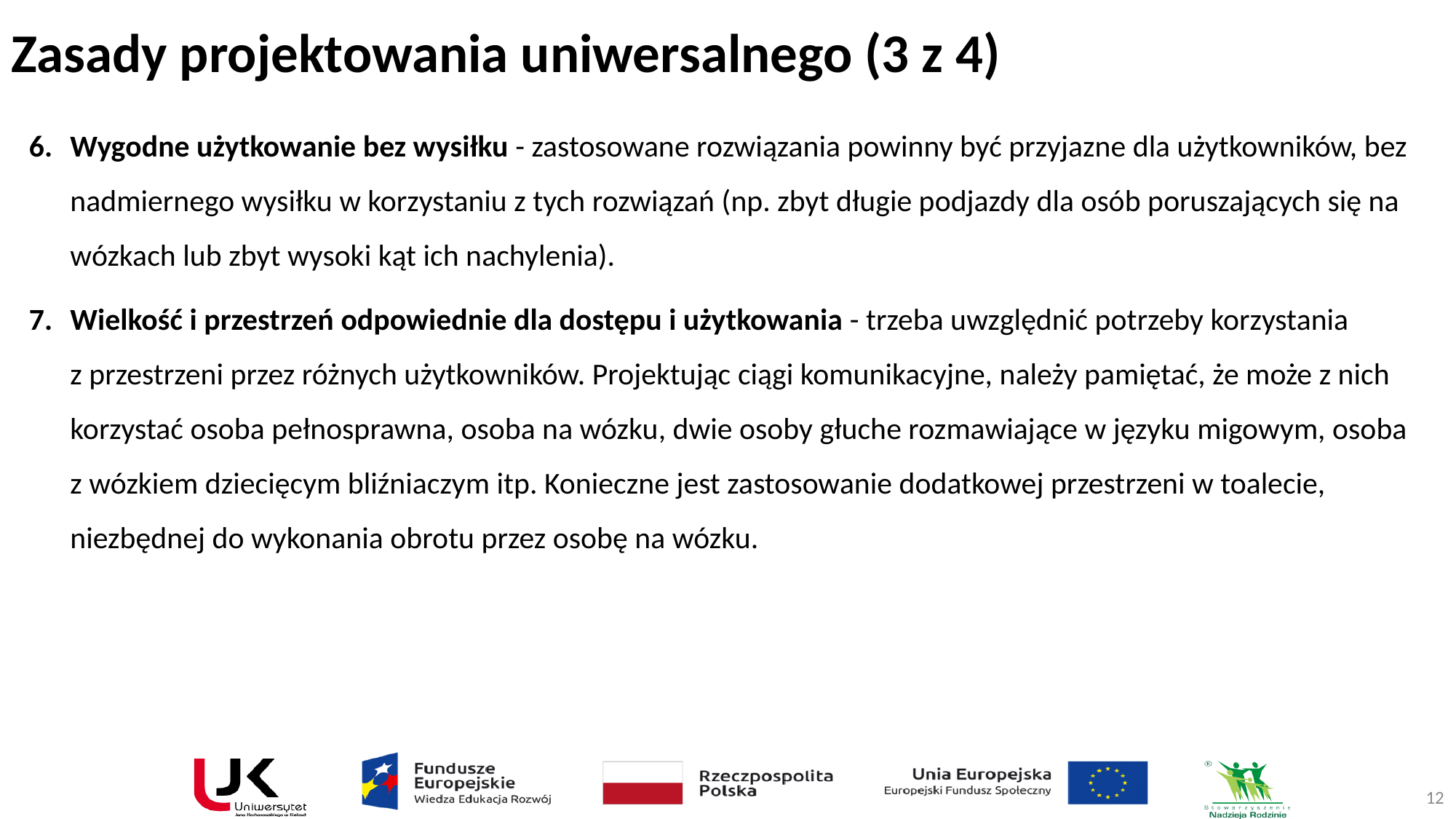

# Zasady projektowania uniwersalnego (3 z 4)
Wygodne użytkowanie bez wysiłku - zastosowane rozwiązania powinny być przyjazne dla użytkowników, bez nadmiernego wysiłku w korzystaniu z tych rozwiązań (np. zbyt długie podjazdy dla osób poruszających się na wózkach lub zbyt wysoki kąt ich nachylenia).
Wielkość i przestrzeń odpowiednie dla dostępu i użytkowania - trzeba uwzględnić potrzeby korzystania
z przestrzeni przez różnych użytkowników. Projektując ciągi komunikacyjne, należy pamiętać, że może z nich korzystać osoba pełnosprawna, osoba na wózku, dwie osoby głuche rozmawiające w języku migowym, osoba
z wózkiem dziecięcym bliźniaczym itp. Konieczne jest zastosowanie dodatkowej przestrzeni w toalecie, niezbędnej do wykonania obrotu przez osobę na wózku.

12